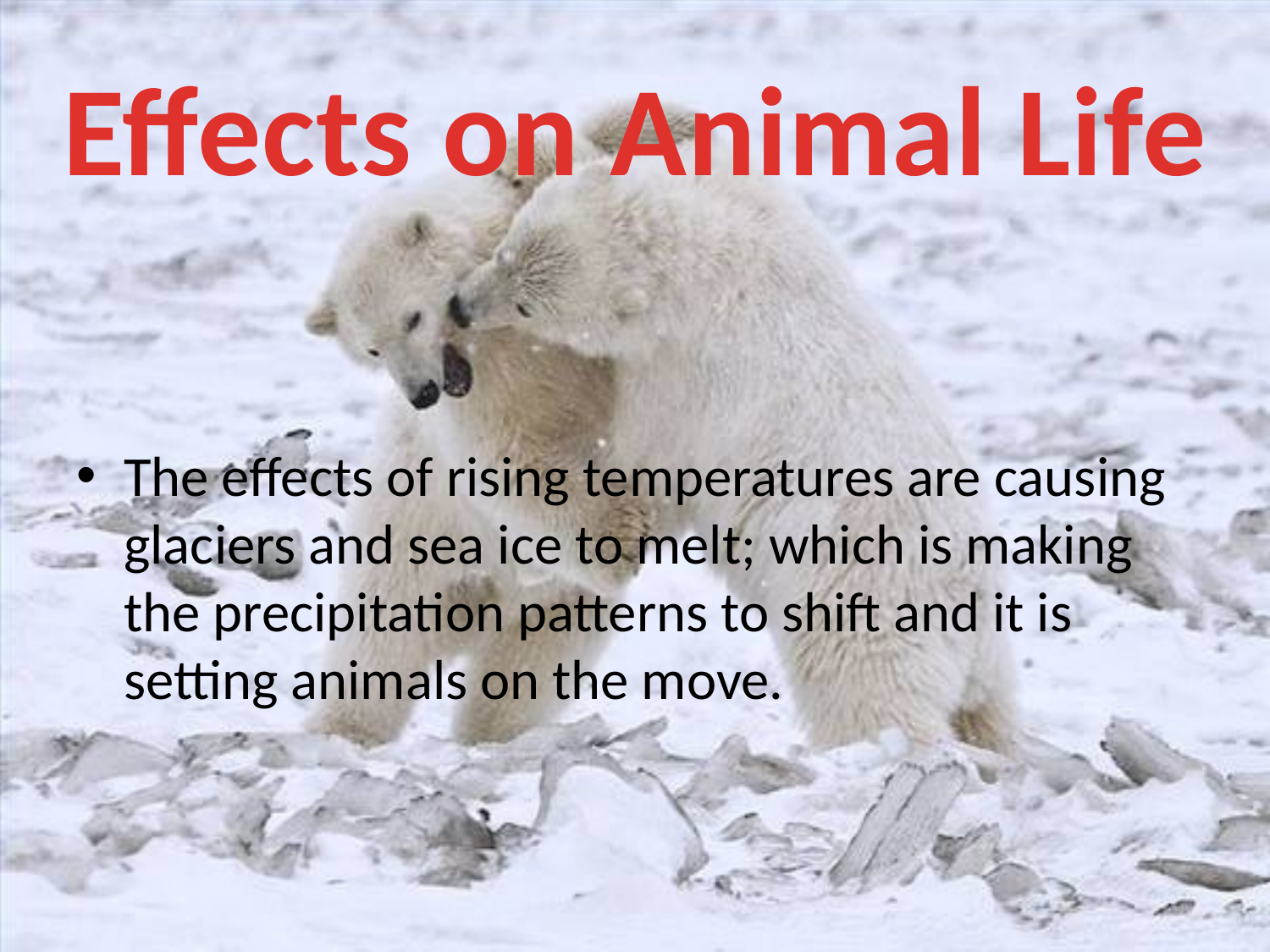

Effects on Animal Life
The effects of rising temperatures are causing glaciers and sea ice to melt; which is making the precipitation patterns to shift and it is setting animals on the move.